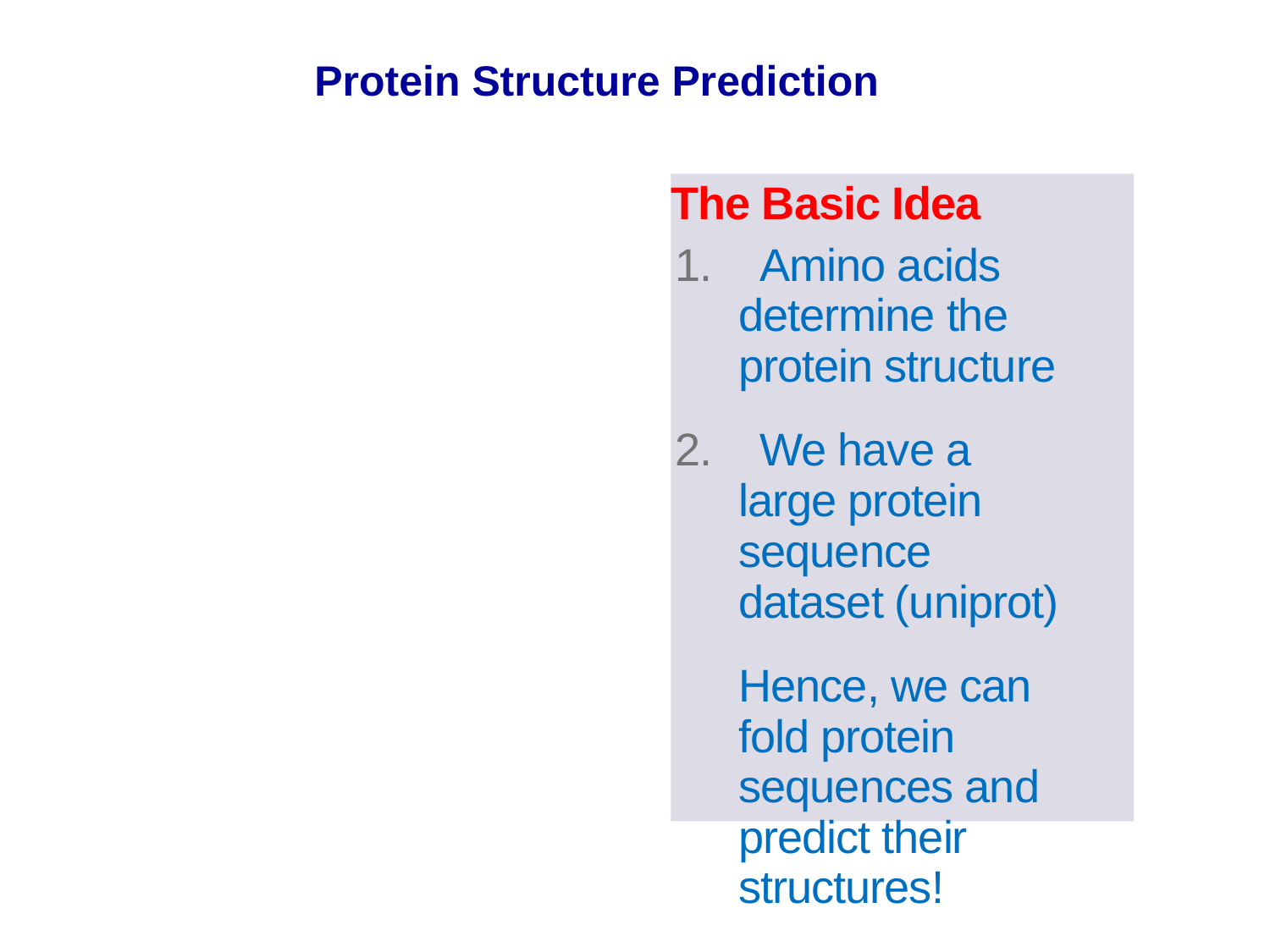

Protein Structure Prediction
The Basic Idea
1.    Amino acids determine the protein structure
2.    We have a large protein sequence dataset (uniprot)
Hence, we can fold protein sequences and predict their structures!